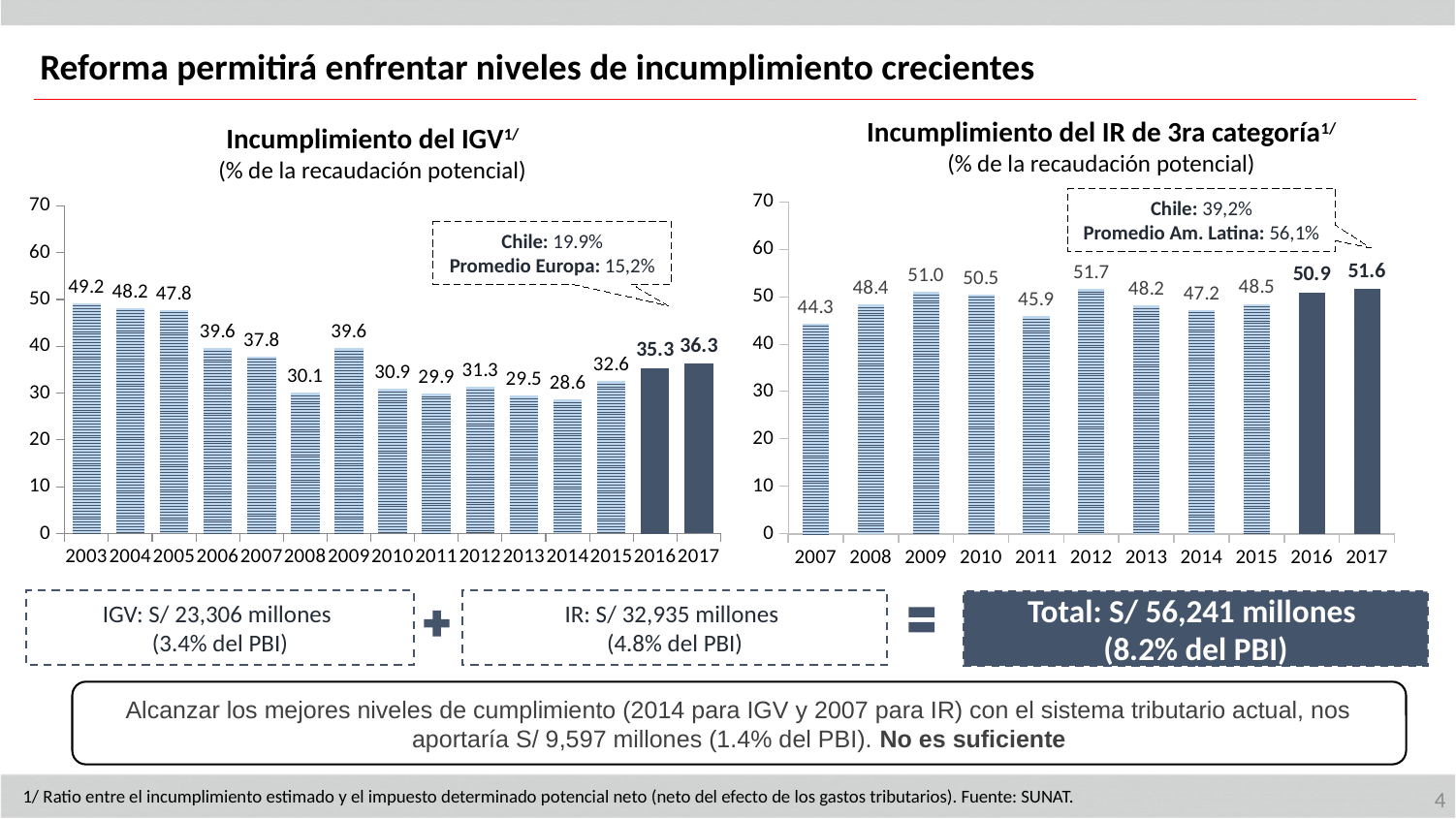

Reforma permitirá enfrentar niveles de incumplimiento crecientes
Incumplimiento del IR de 3ra categoría1/
(% de la recaudación potencial)
Incumplimiento del IGV1/
(% de la recaudación potencial)

### Chart

| Category | Tasa de incumplimiento (%) |
|---|---|
| 2007 | 44.320400353442594 |
| 2008 | 48.359955403818915 |
| 2009 | 51.00459774955382 |
| 2010 | 50.45499853189207 |
| 2011 | 45.85380931722141 |
| 2012 | 51.65393798436193 |
| 2013 | 48.151788918668885 |
| 2014 | 47.23709847590769 |
| 2015 | 48.4876367504247 |
| 2016 | 50.93918401442811 |
| 2017 | 51.56903086164216 |

### Chart

| Category |  |
|---|---|
| 2003 | 49.17921735727423 |
| 2004 | 48.18485961835125 |
| 2005 | 47.78230777874051 |
| 2006 | 39.56972391756088 |
| 2007 | 37.823277164232 |
| 2008 | 30.07603496592084 |
| 2009 | 39.5923123251594 |
| 2010 | 30.895344613707852 |
| 2011 | 29.912365604793585 |
| 2012 | 31.305793106472297 |
| 2013 | 29.466297744481313 |
| 2014 | 28.644813453156733 |
| 2015 | 32.592934640780804 |
| 2016 | 35.318017333298464 |
| 2017 | 36.29739972437297 |
Chile: 39,2%
Promedio Am. Latina: 56,1%
Chile: 19.9%
Promedio Europa: 15,2%
IR: S/ 32,935 millones
(4.8% del PBI)
IGV: S/ 23,306 millones
(3.4% del PBI)
Total: S/ 56,241 millones
(8.2% del PBI)

Alcanzar los mejores niveles de cumplimiento (2014 para IGV y 2007 para IR) con el sistema tributario actual, nos aportaría S/ 9,597 millones (1.4% del PBI). No es suficiente
1/ Ratio entre el incumplimiento estimado y el impuesto determinado potencial neto (neto del efecto de los gastos tributarios). Fuente: SUNAT.
4